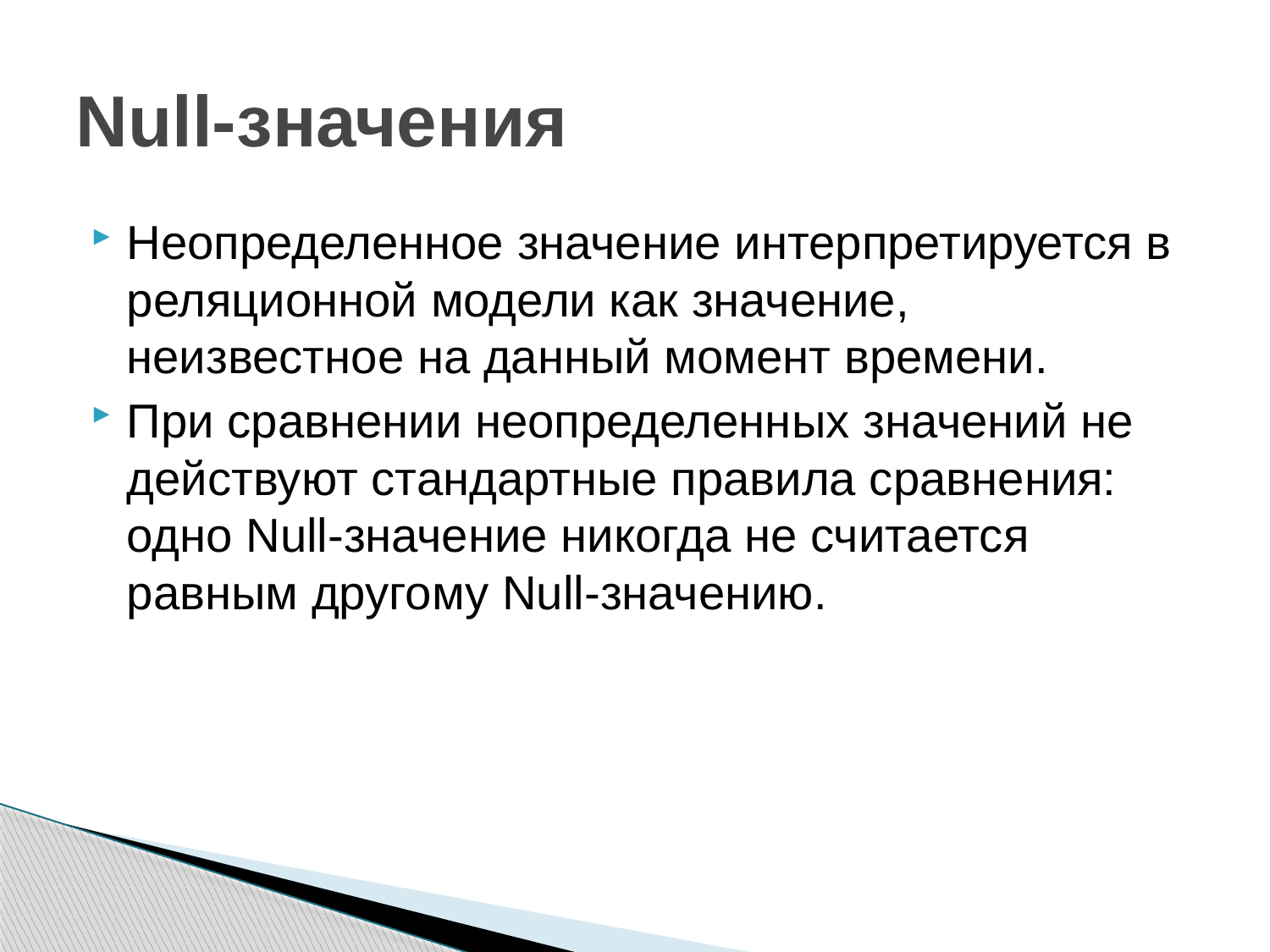

# Null-значения
Неопределенное значение интерпретируется в реляционной модели как значение, неизвестное на данный момент времени.
При сравнении неопределенных значений не действуют стандартные правила сравнения: одно Null-значение никогда не считается равным другому Null-значению.